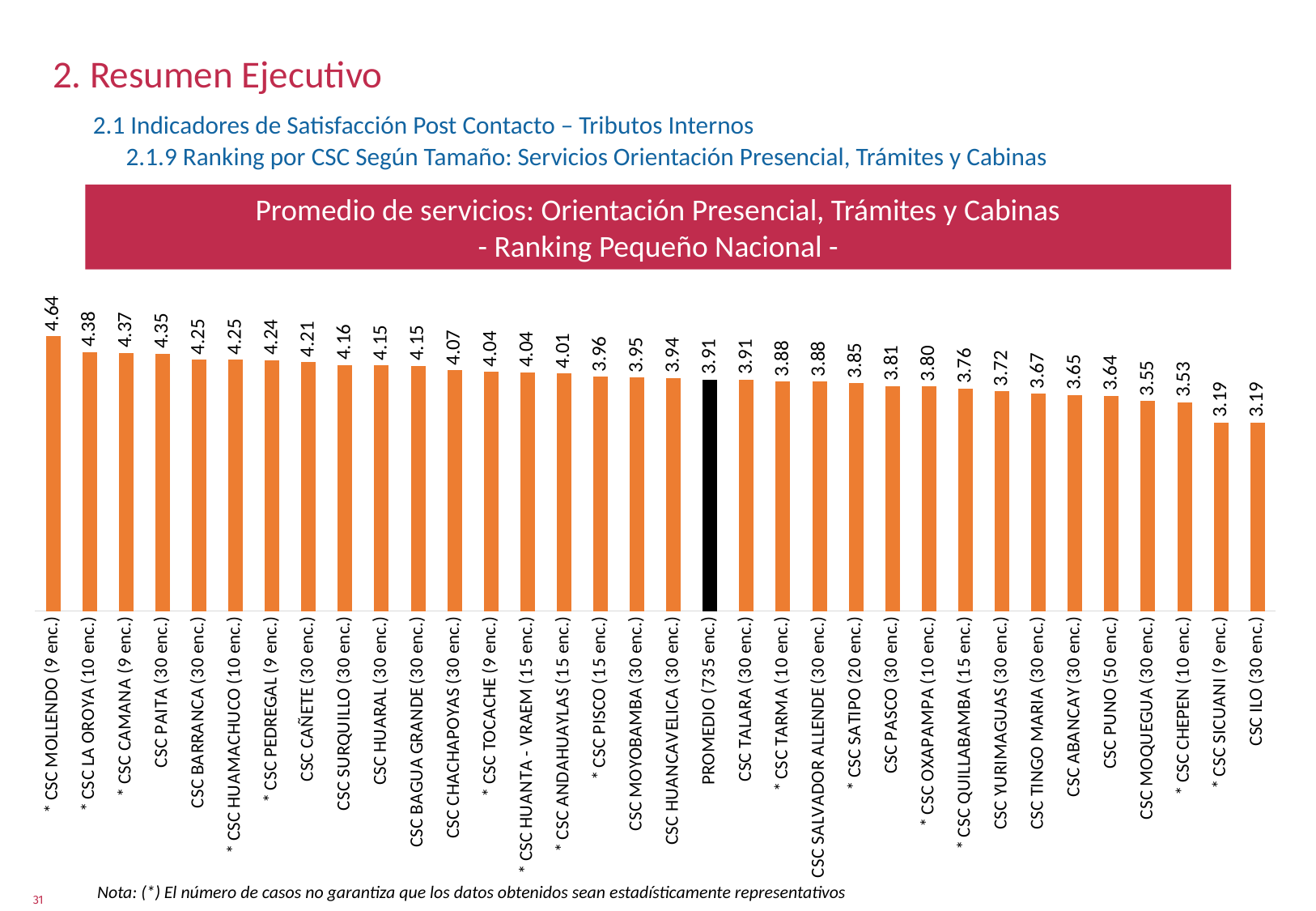

2. Resumen Ejecutivo
    2.1 Indicadores de Satisfacción Post Contacto – Tributos Internos
             2.1.9 Ranking por CSC Según Tamaño: Servicios Orientación Presencial, Trámites y Cabinas
Promedio de servicios: Orientación Presencial, Trámites y Cabinas
- Ranking Pequeño Nacional -

### Chart

| Category |  |
|---|---|
| * CSC MOLLENDO (9 enc.) | 4.644444444444445 |
| * CSC LA OROYA (10 enc.) | 4.38 |
| * CSC CAMANA (9 enc.) | 4.366666666666666 |
| CSC PAITA (30 enc.) | 4.35 |
| CSC BARRANCA (30 enc.) | 4.250000000000001 |
| * CSC HUAMACHUCO (10 enc.) | 4.25 |
| * CSC PEDREGAL (9 enc.) | 4.2444444444444445 |
| CSC CAÑETE (30 enc.) | 4.21 |
| CSC SURQUILLO (30 enc.) | 4.163333333333333 |
| CSC HUARAL (30 enc.) | 4.15 |
| CSC BAGUA GRANDE (30 enc.) | 4.146666666666667 |
| CSC CHACHAPOYAS (30 enc.) | 4.069999999999999 |
| * CSC TOCACHE (9 enc.) | 4.044444444444445 |
| * CSC HUANTA - VRAEM (15 enc.) | 4.04 |
| * CSC ANDAHUAYLAS (15 enc.) | 4.013333333333334 |
| * CSC PISCO (15 enc.) | 3.96 |
| CSC MOYOBAMBA (30 enc.) | 3.9466666666666668 |
| CSC HUANCAVELICA (30 enc.) | 3.94 |
| PROMEDIO (735 enc.) | 3.9131972789115643 |
| CSC TALARA (30 enc.) | 3.9100000000000006 |
| * CSC TARMA (10 enc.) | 3.88 |
| CSC SALVADOR ALLENDE (30 enc.) | 3.876666666666667 |
| * CSC SATIPO (20 enc.) | 3.85 |
| CSC PASCO (30 enc.) | 3.806666666666666 |
| * CSC OXAPAMPA (10 enc.) | 3.8 |
| * CSC QUILLABAMBA (15 enc.) | 3.76 |
| CSC YURIMAGUAS (30 enc.) | 3.716666666666667 |
| CSC TINGO MARIA (30 enc.) | 3.6733333333333333 |
| CSC ABANCAY (30 enc.) | 3.6533333333333333 |
| CSC PUNO (50 enc.) | 3.6359999999999997 |
| CSC MOQUEGUA (30 enc.) | 3.55 |
| * CSC CHEPEN (10 enc.) | 3.53 |
| * CSC SICUANI (9 enc.) | 3.1888888888888887 |
| CSC ILO (30 enc.) | 3.1866666666666674 |
Nota: (*) El número de casos no garantiza que los datos obtenidos sean estadísticamente representativos
31